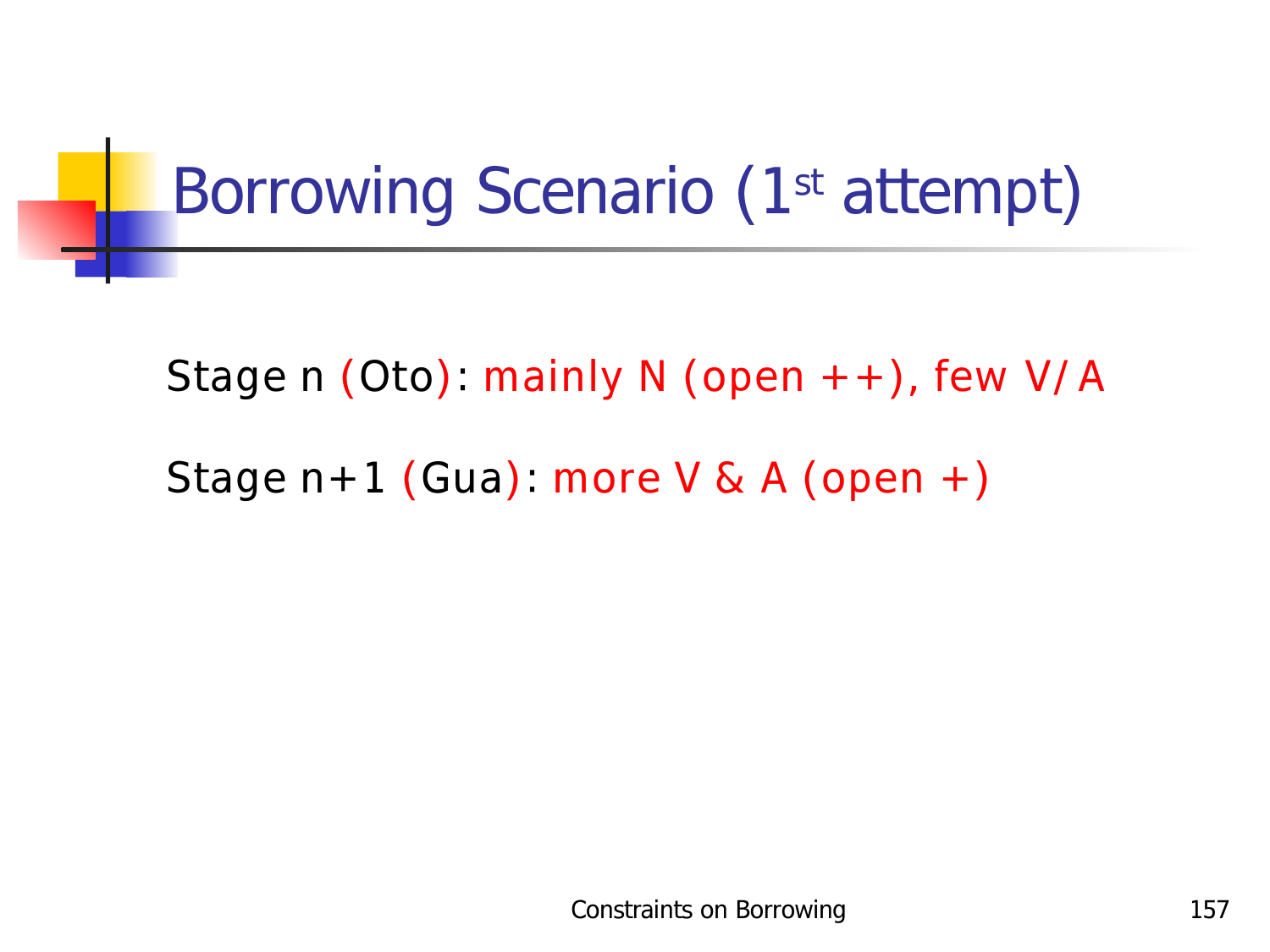

# Borrowing Scenario (1st attempt)
Stage n (Oto): mainly N (open ++), few V/A

Stage n+1 (Gua): more V & A (open +)
Constraints on Borrowing
157